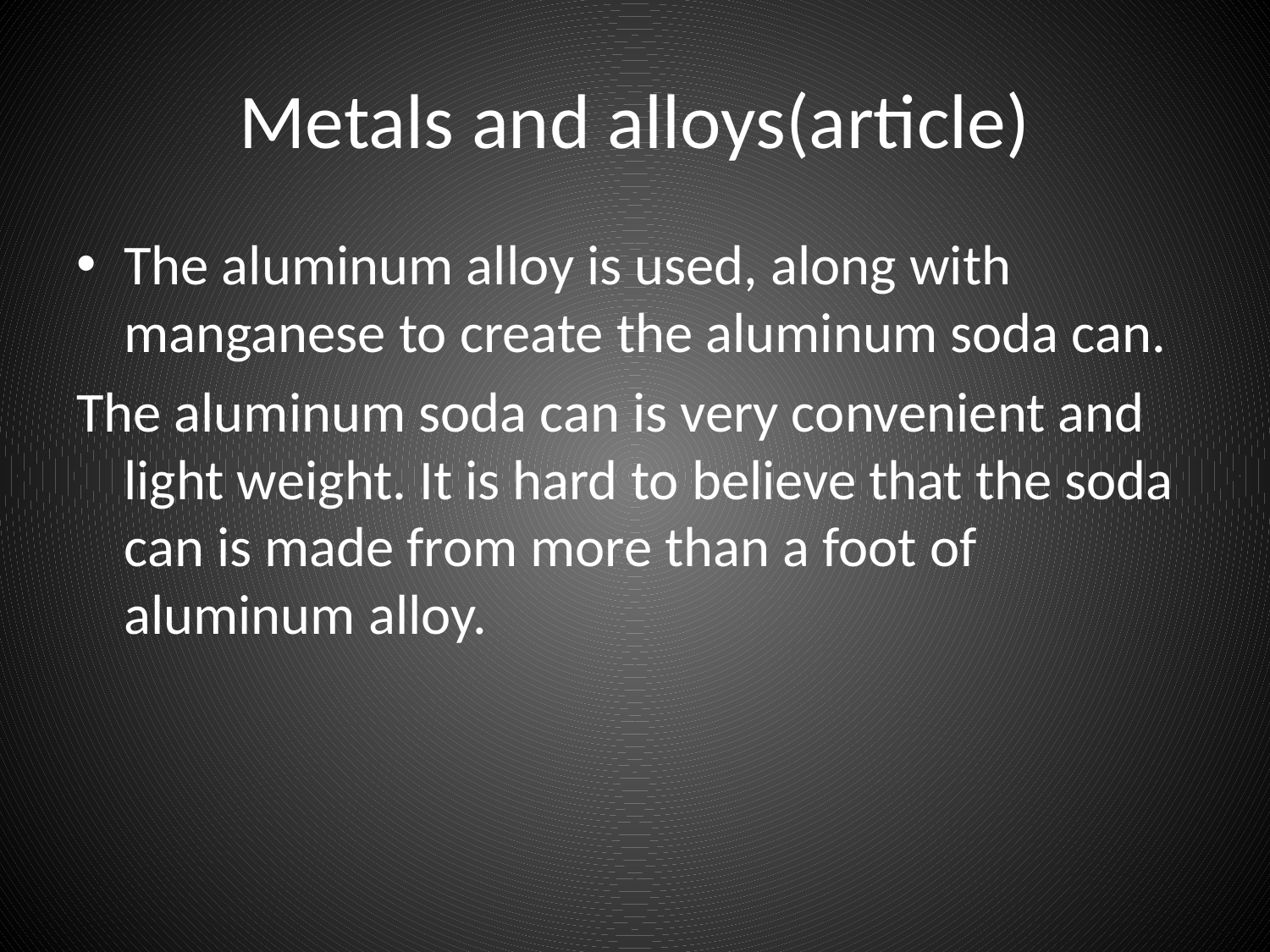

# Metals and alloys(article)
The aluminum alloy is used, along with manganese to create the aluminum soda can.
The aluminum soda can is very convenient and light weight. It is hard to believe that the soda can is made from more than a foot of aluminum alloy.